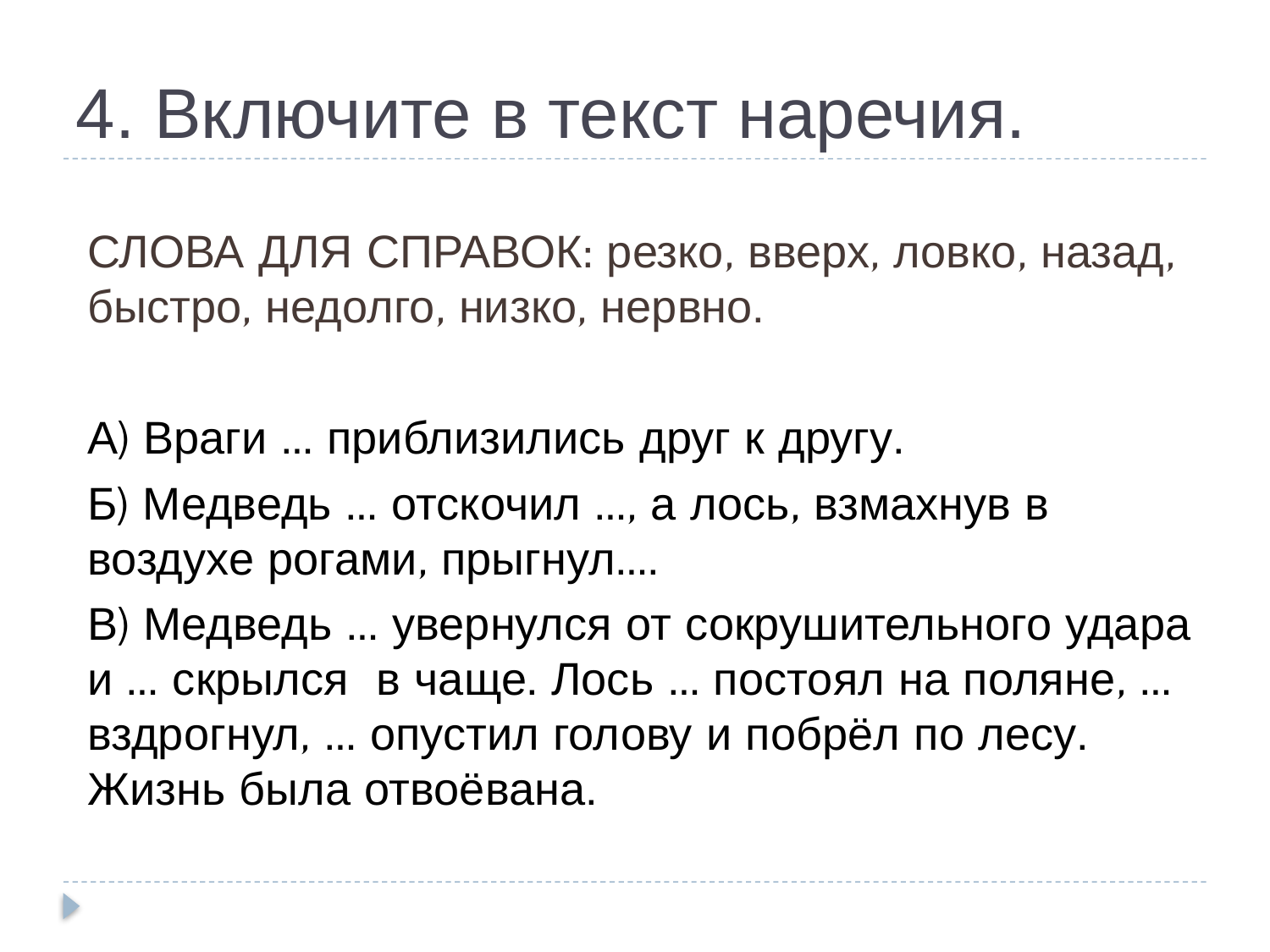

# 4. Включите в текст наречия.
СЛОВА ДЛЯ СПРАВОК: резко, вверх, ловко, назад, быстро, недолго, низко, нервно.

А) Враги … приблизились друг к другу.
Б) Медведь … отскочил …, а лось, взмахнув в воздухе рогами, прыгнул….
В) Медведь … увернулся от сокрушительного удара и … скрылся  в чаще. Лось … постоял на поляне, … вздрогнул, … опустил голову и побрёл по лесу. Жизнь была отвоёвана.